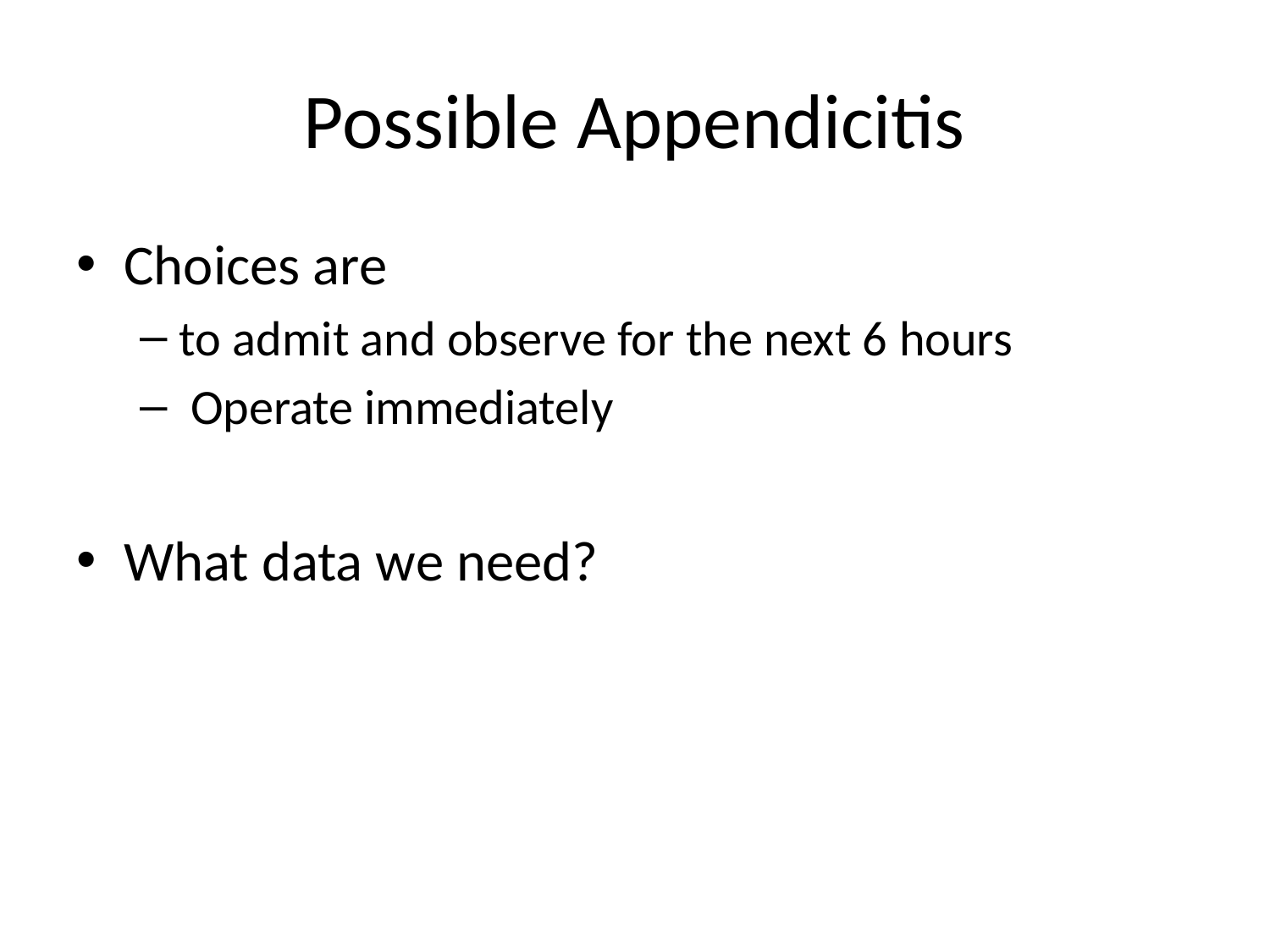

# Possible Appendicitis
Choices are
to admit and observe for the next 6 hours
 Operate immediately

What data we need?